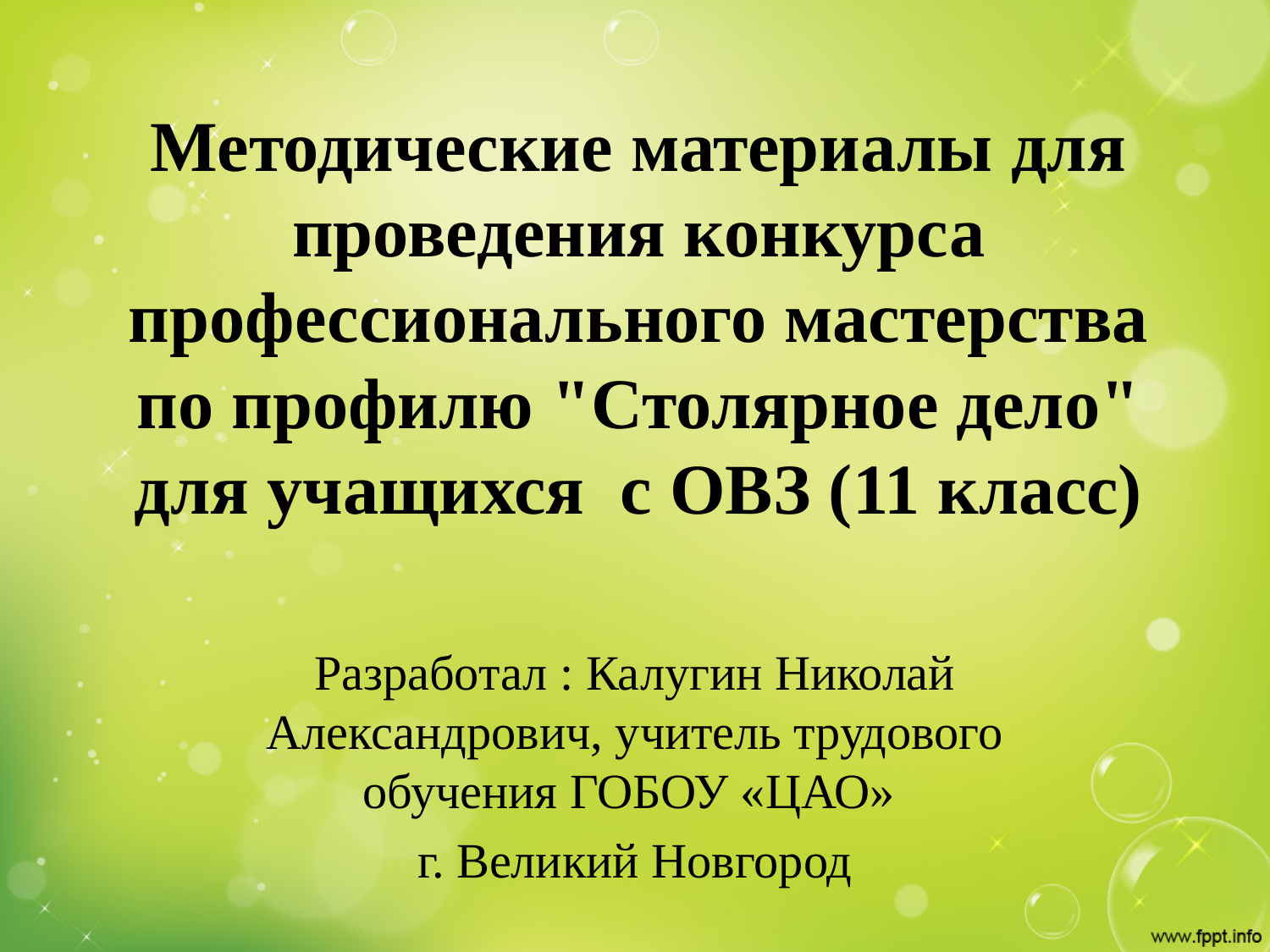

# Методические материалы для проведения конкурса профессионального мастерства по профилю "Столярное дело" для учащихся  с ОВЗ (11 класс)
Разработал : Калугин Николай Александрович, учитель трудового обучения ГОБОУ «ЦАО»
г. Великий Новгород